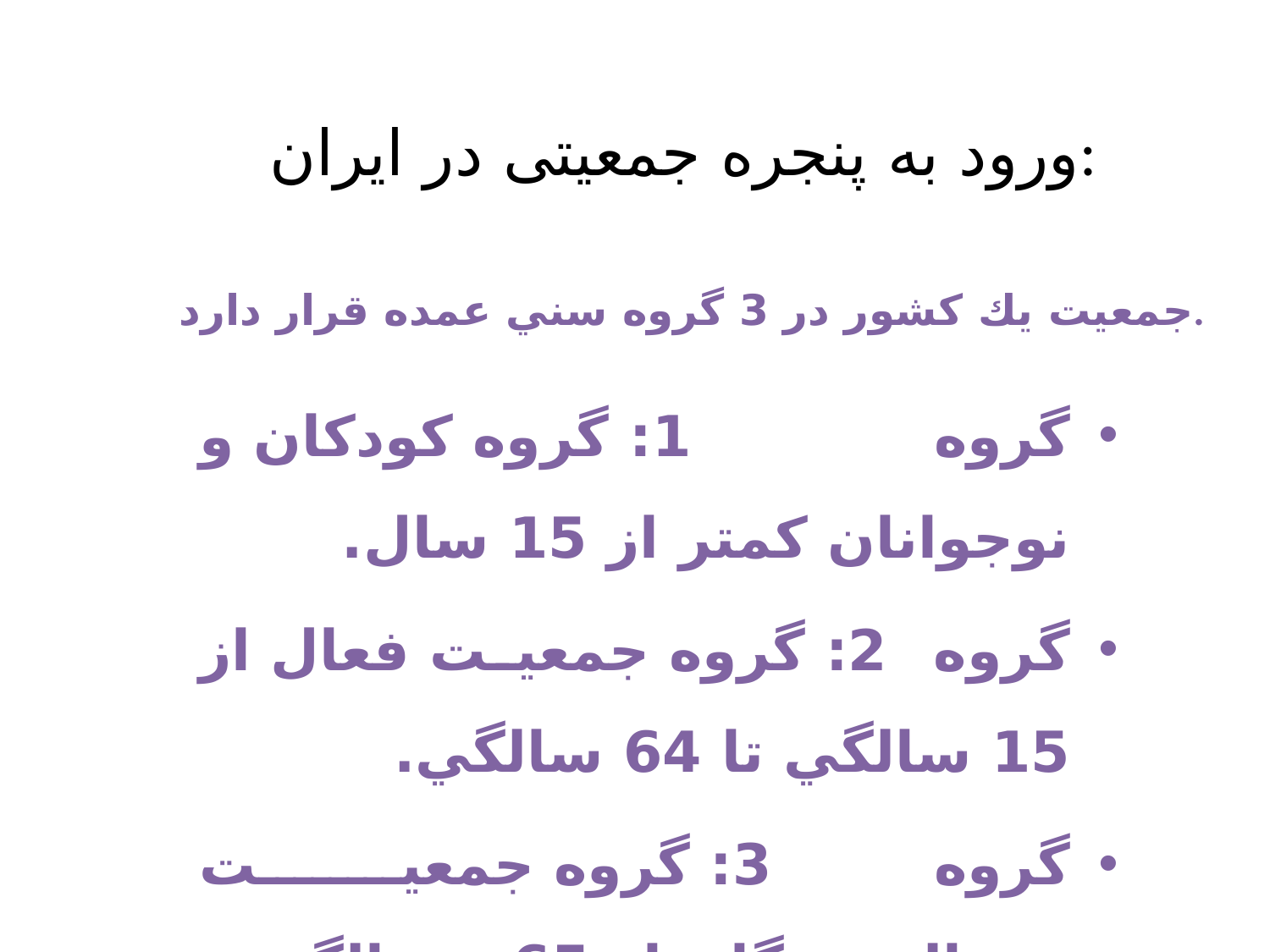

# ورود به پنجره جمعیتی در ایران:
جمعيت يك كشور در 3 گروه سني عمده قرار دارد.
گروه 1: گروه كودكان و نوجوانان كمتر از 15 سال.
گروه 2: گروه جمعيت فعال از 15 سالگي تا 64 سالگي.
گروه 3: گروه جمعيت سالخوردگان از 65 سالگي و بيشتر.